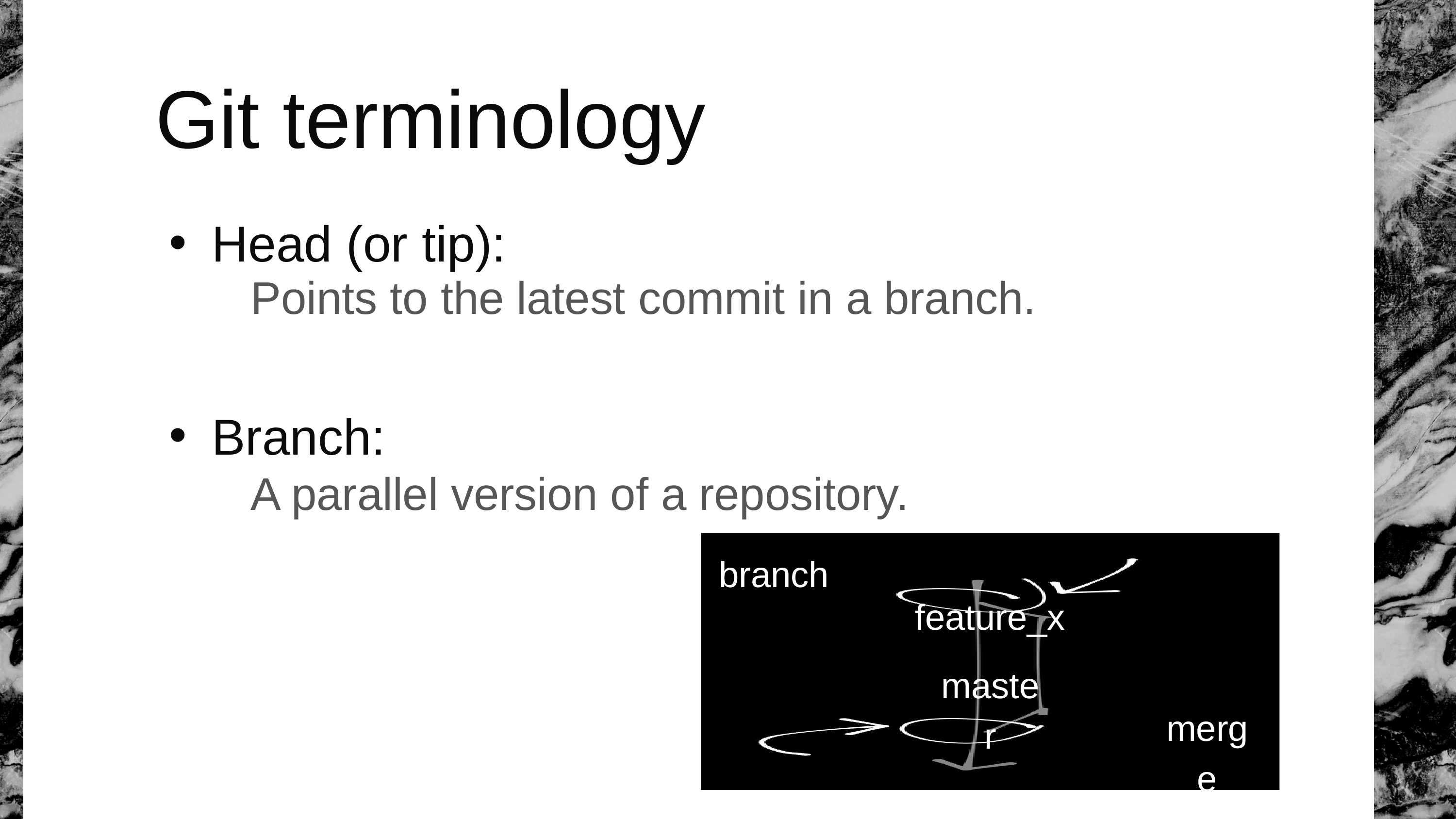

Git terminology
Head (or tip):
Points to the latest commit in a branch.
Branch:
A parallel version of a repository.

branch
feature_x
master
merge